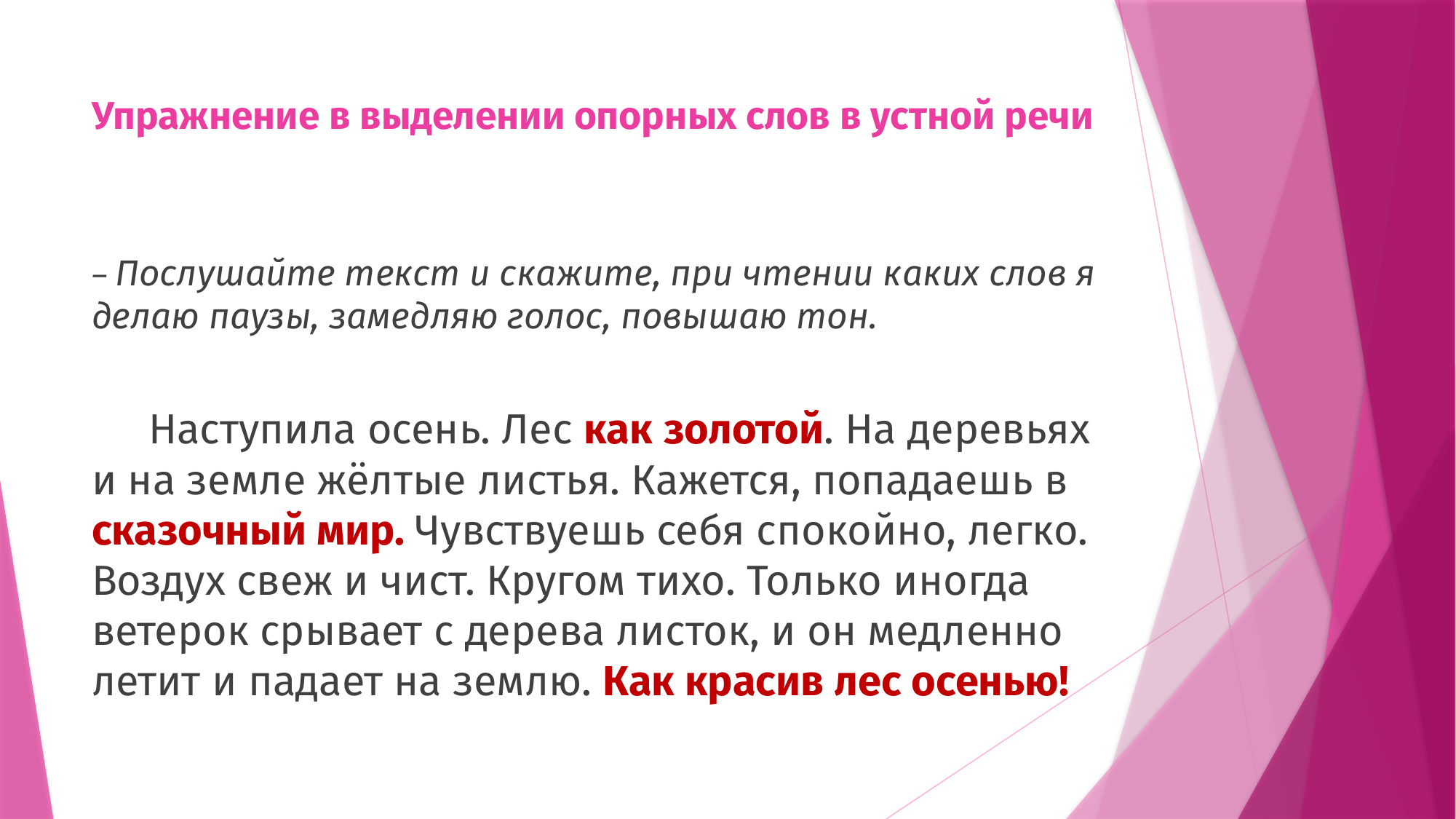

# Упражнение в выделении опорных слов в устной речи

– Послушайте текст и скажите, при чтении каких слов я делаю паузы, замедляю голос, повышаю тон.

        Наступила осень. Лес как золотой. На деревьях и на земле жёлтые листья. Кажется, попадаешь в сказочный мир. Чувствуешь себя спокойно, легко. Воздух свеж и чист. Кругом тихо. Только иногда ветерок срывает с дерева листок, и он медленно летит и падает на землю. Как красив лес осенью!